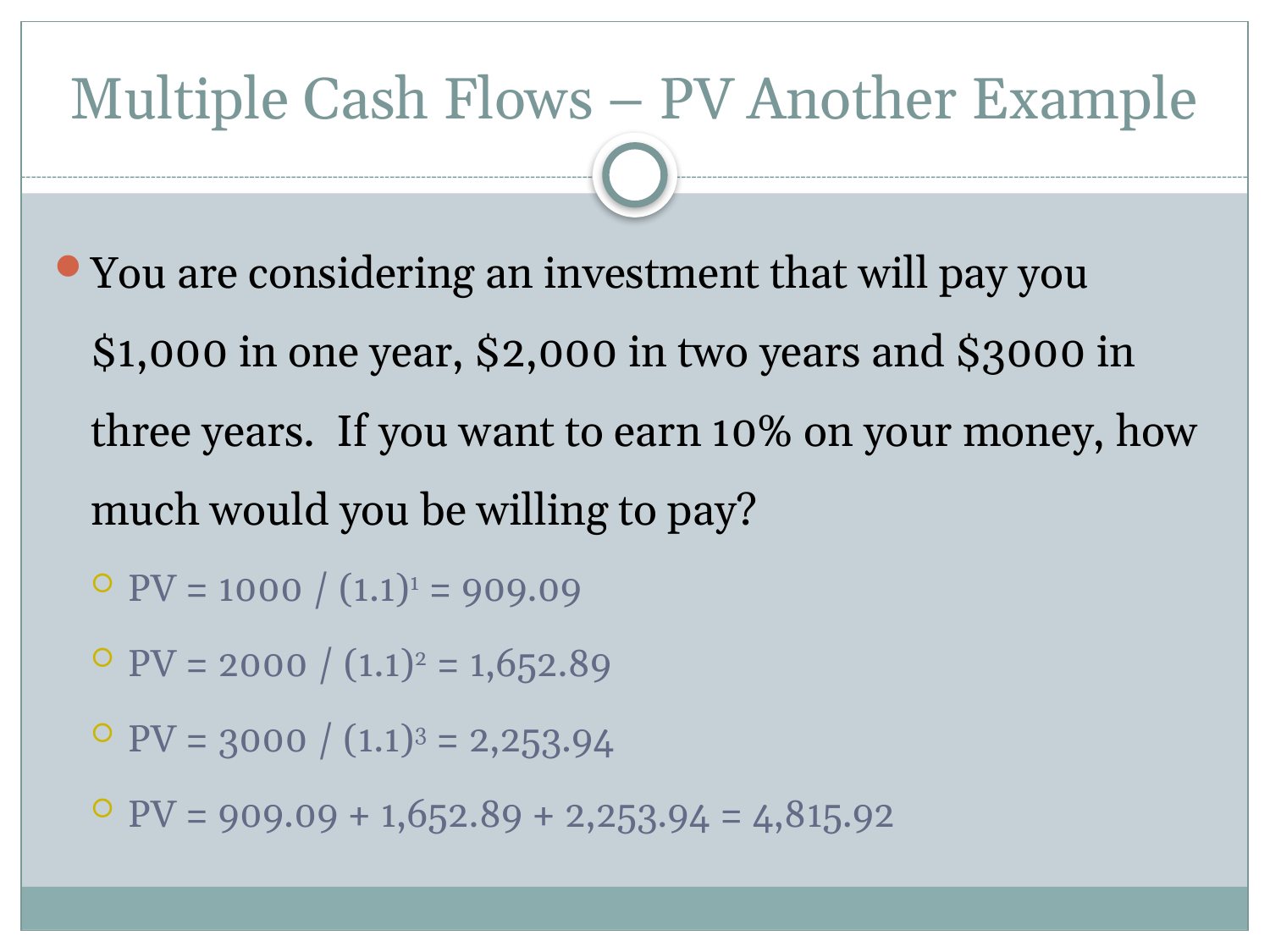

# Multiple Cash Flows – PV Another Example
You are considering an investment that will pay you $1,000 in one year, $2,000 in two years and $3000 in three years.  If you want to earn 10% on your money, how much would you be willing to pay?
PV = 1000 / (1.1)1 = 909.09
PV = 2000 / (1.1)2 = 1,652.89
PV = 3000 / (1.1)3 = 2,253.94
PV = 909.09 + 1,652.89 + 2,253.94 = 4,815.92